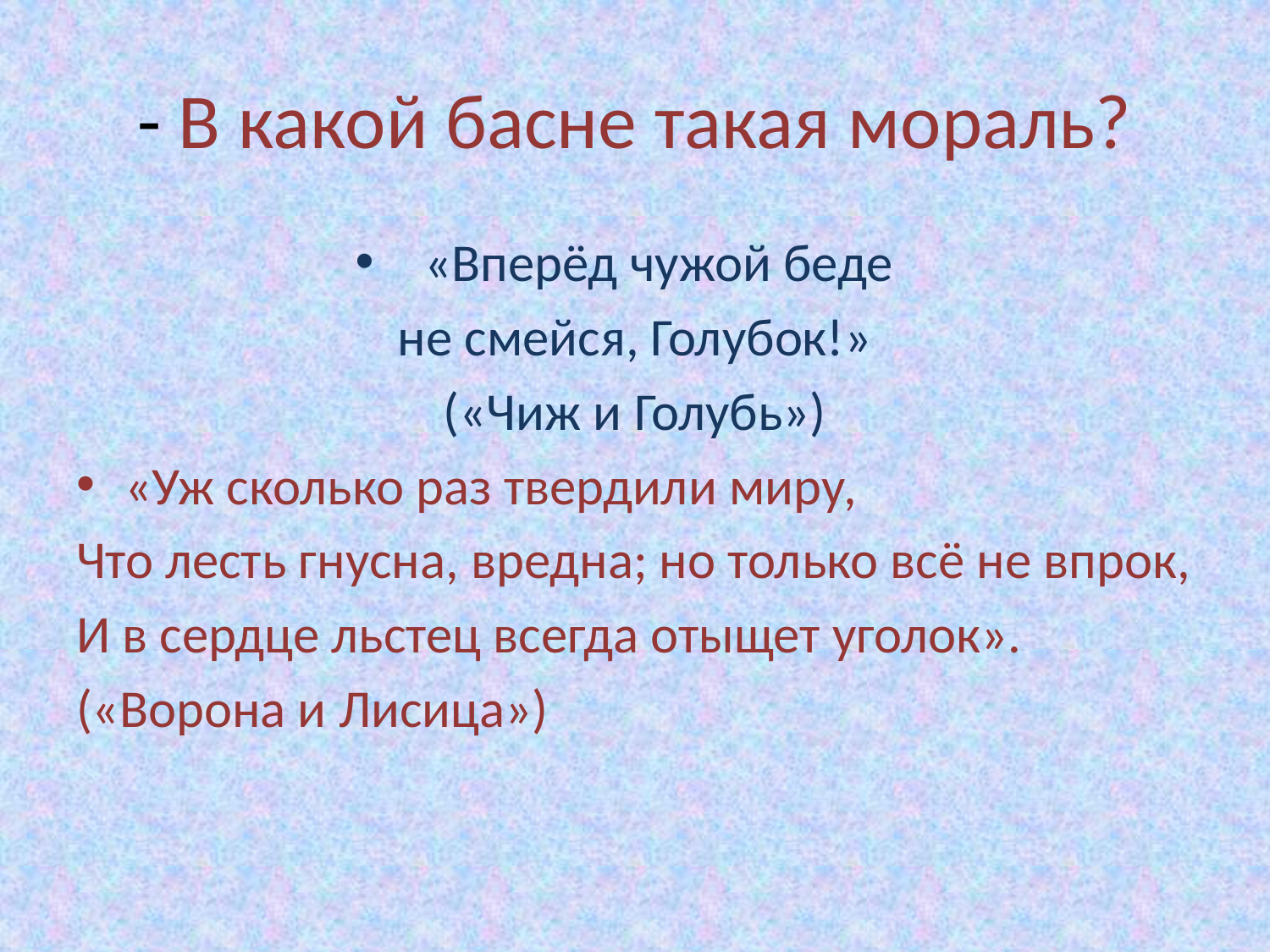

# - В какой басне такая мораль?
«Вперёд чужой беде
не смейся, Голубок!»
(«Чиж и Голубь»)
«Уж сколько раз твердили миру,
Что лесть гнусна, вредна; но только всё не впрок,
И в сердце льстец всегда отыщет уголок».
(«Ворона и Лисица»)